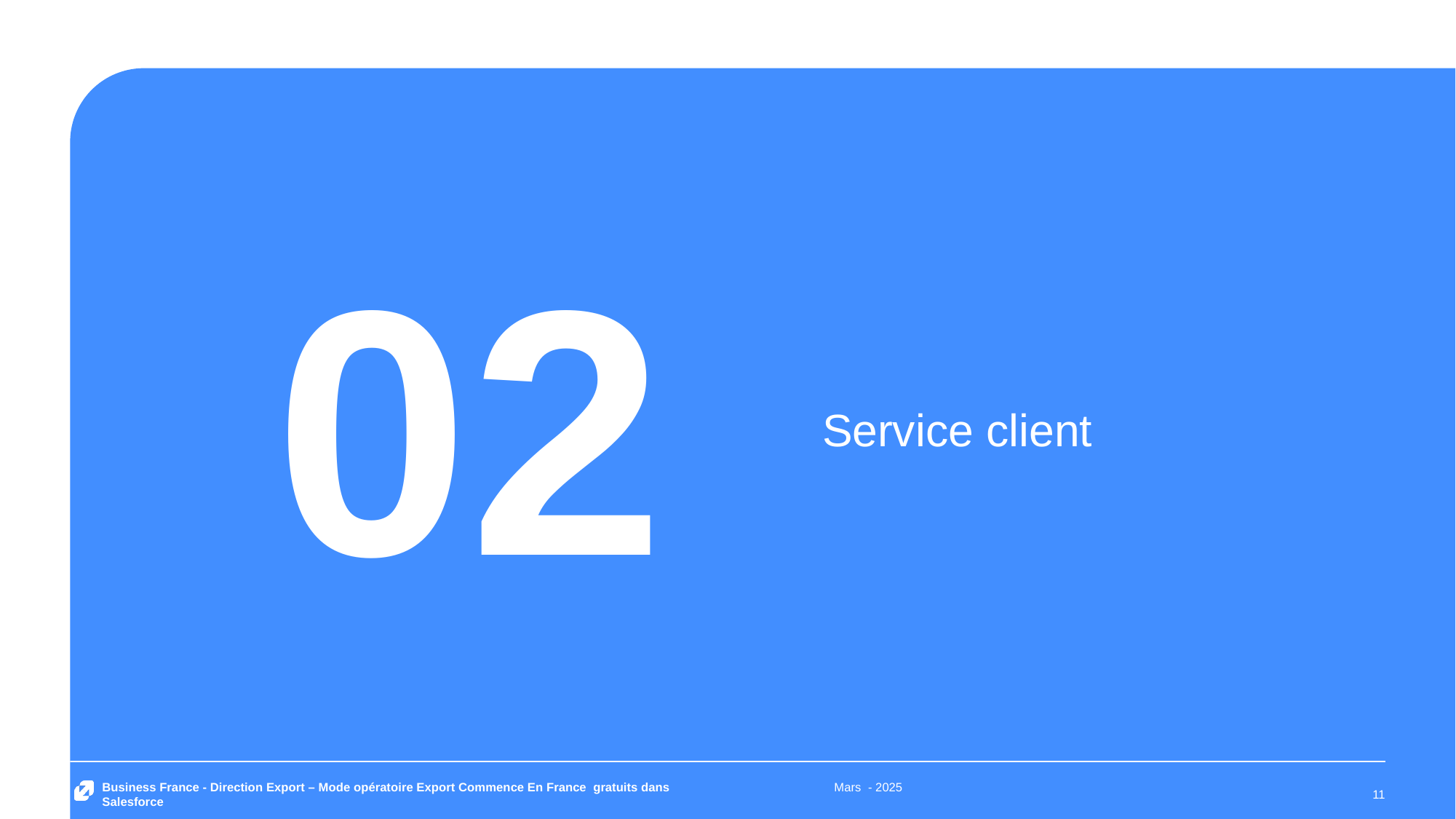

02
Service client
Business France - Direction Export – Mode opératoire Export Commence En France  gratuits dans Salesforce
Mars  - 2025
11